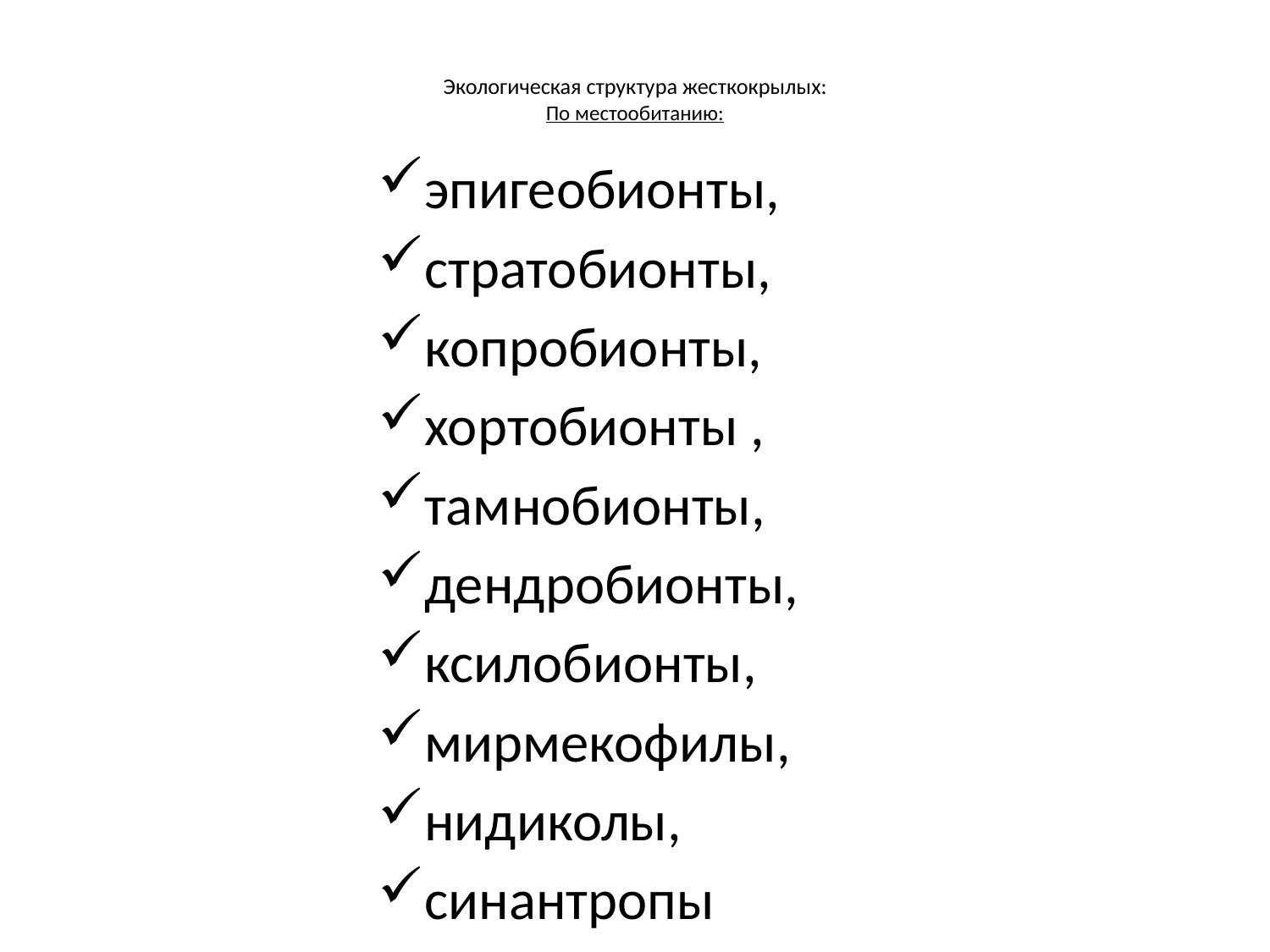

# Экологическая структура жесткокрылых: По местообитанию:
эпигеобионты,
стратобионты,
копробионты,
хортобионты ,
тамнобионты,
дендробионты,
ксилобионты,
мирмекофилы,
нидиколы,
синантропы